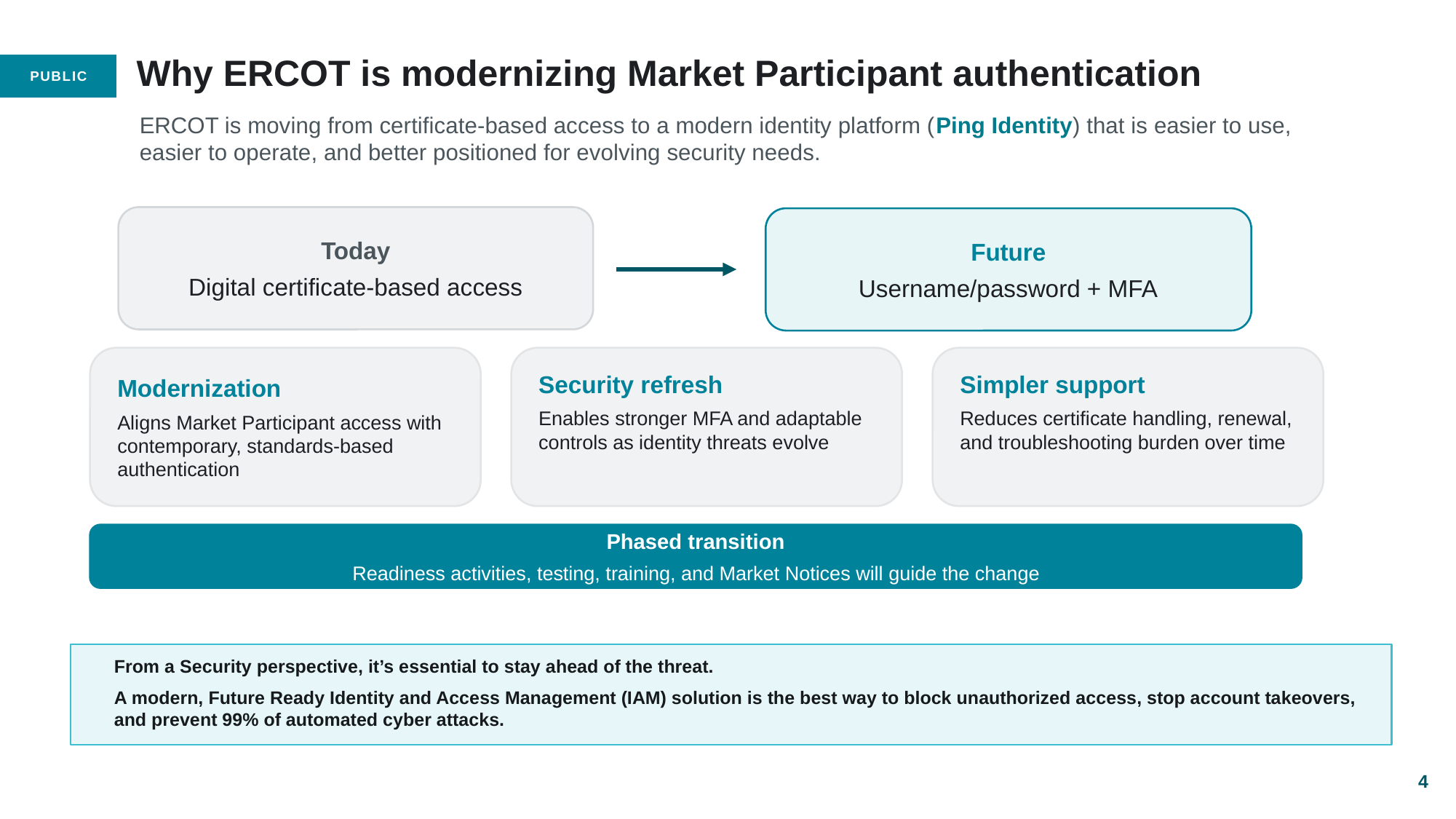

Why ERCOT is modernizing Market Participant authentication
ERCOT is moving from certificate-based access to a modern identity platform (Ping Identity) that is easier to use, easier to operate, and better positioned for evolving security needs.
Today
Digital certificate-based access
Future
Username/password + MFA
Modernization
Aligns Market Participant access with contemporary, standards-based authentication
Security refresh
Enables stronger MFA and adaptable controls as identity threats evolve

Simpler support
Reduces certificate handling, renewal, and troubleshooting burden over time

Phased transition
Readiness activities, testing, training, and Market Notices will guide the change
From a Security perspective, it’s essential to stay ahead of the threat.
A modern, Future Ready Identity and Access Management (IAM) solution is the best way to block unauthorized access, stop account takeovers, and prevent 99% of automated cyber attacks.

4